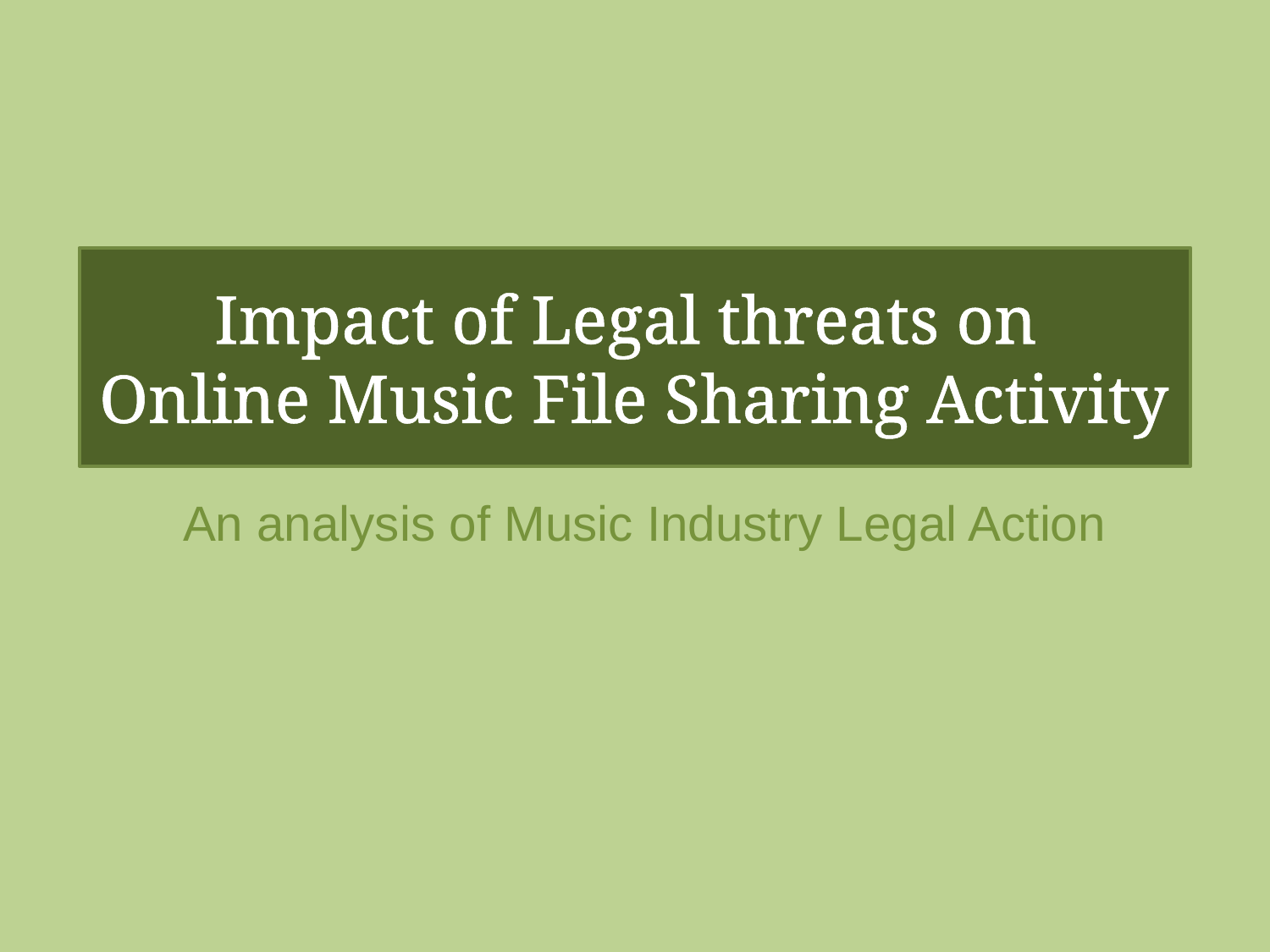

Impact of Legal threats on
Online Music File Sharing Activity
An analysis of Music Industry Legal Action